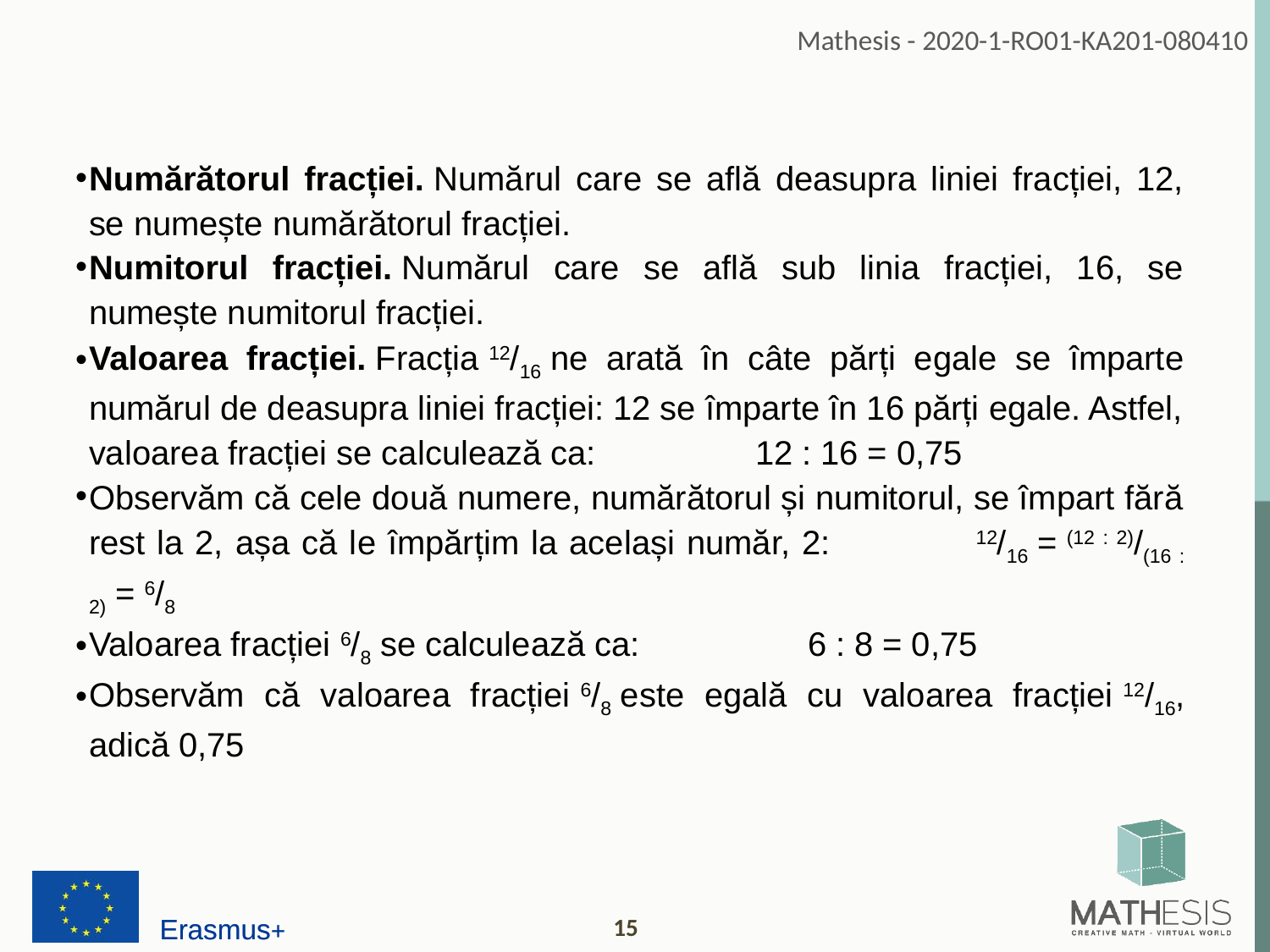

Numărătorul fracției. Numărul care se află deasupra liniei fracției, 12, se numește numărătorul fracției.
Numitorul fracției. Numărul care se află sub linia fracției, 16, se numește numitorul fracției.
Valoarea fracției. Fracția 12/16 ne arată în câte părți egale se împarte numărul de deasupra liniei fracției: 12 se împarte în 16 părți egale. Astfel, valoarea fracției se calculează ca:                 12 : 16 = 0,75
Observăm că cele două numere, numărătorul și numitorul, se împart fără rest la 2, așa că le împărțim la același număr, 2:            12/16 = (12 : 2)/(16 : 2) = 6/8
Valoarea fracției 6/8 se calculează ca:                  6 : 8 = 0,75
Observăm că valoarea fracției 6/8 este egală cu valoarea fracției 12/16, adică 0,75